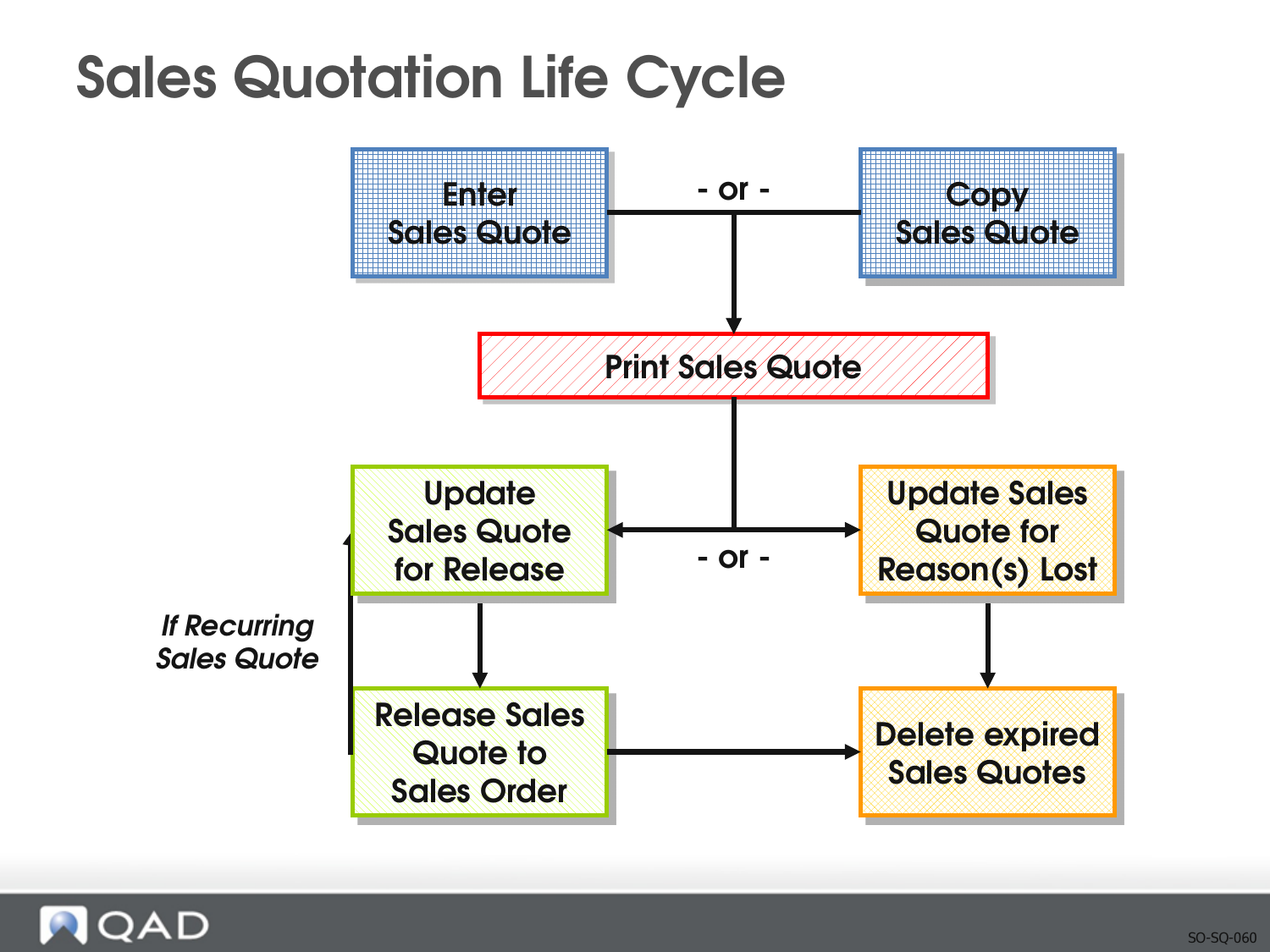

# Sales Quotation Life Cycle
Enter
Sales Quote
- or -
Copy
Sales Quote
Print Sales Quote
Update
Sales Quote
for Release
Update Sales Quote for
Reason(s) Lost
If Recurring
Sales Quote
- or -
Release Sales
Quote to
Sales Order
Delete expired
Sales Quotes
SO-SQ-060